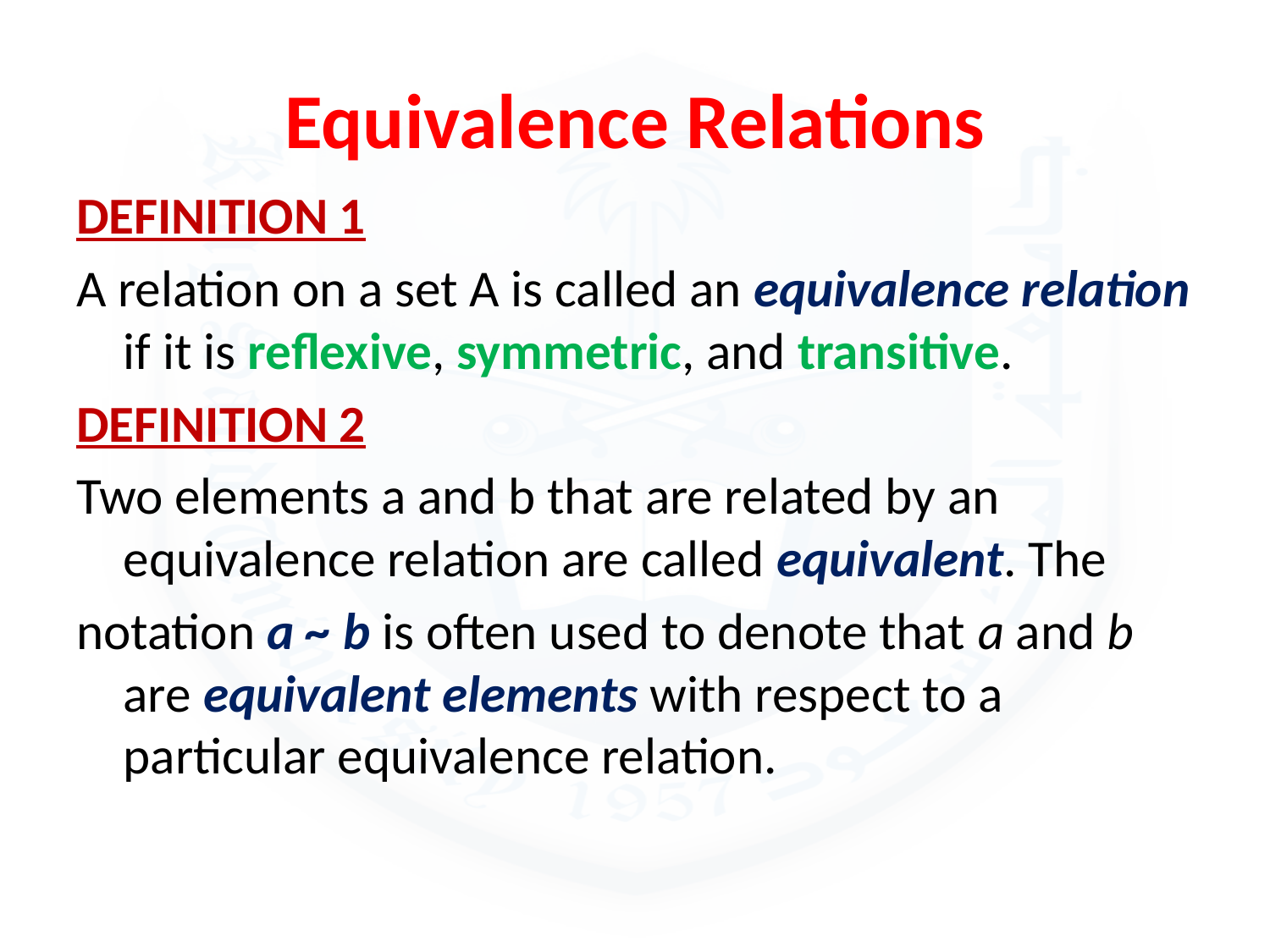

# Equivalence Relations
DEFINITION 1
A relation on a set A is called an equivalence relation if it is reflexive, symmetric, and transitive.
DEFINITION 2
Two elements a and b that are related by an equivalence relation are called equivalent. The
notation a ~ b is often used to denote that a and b are equivalent elements with respect to a particular equivalence relation.